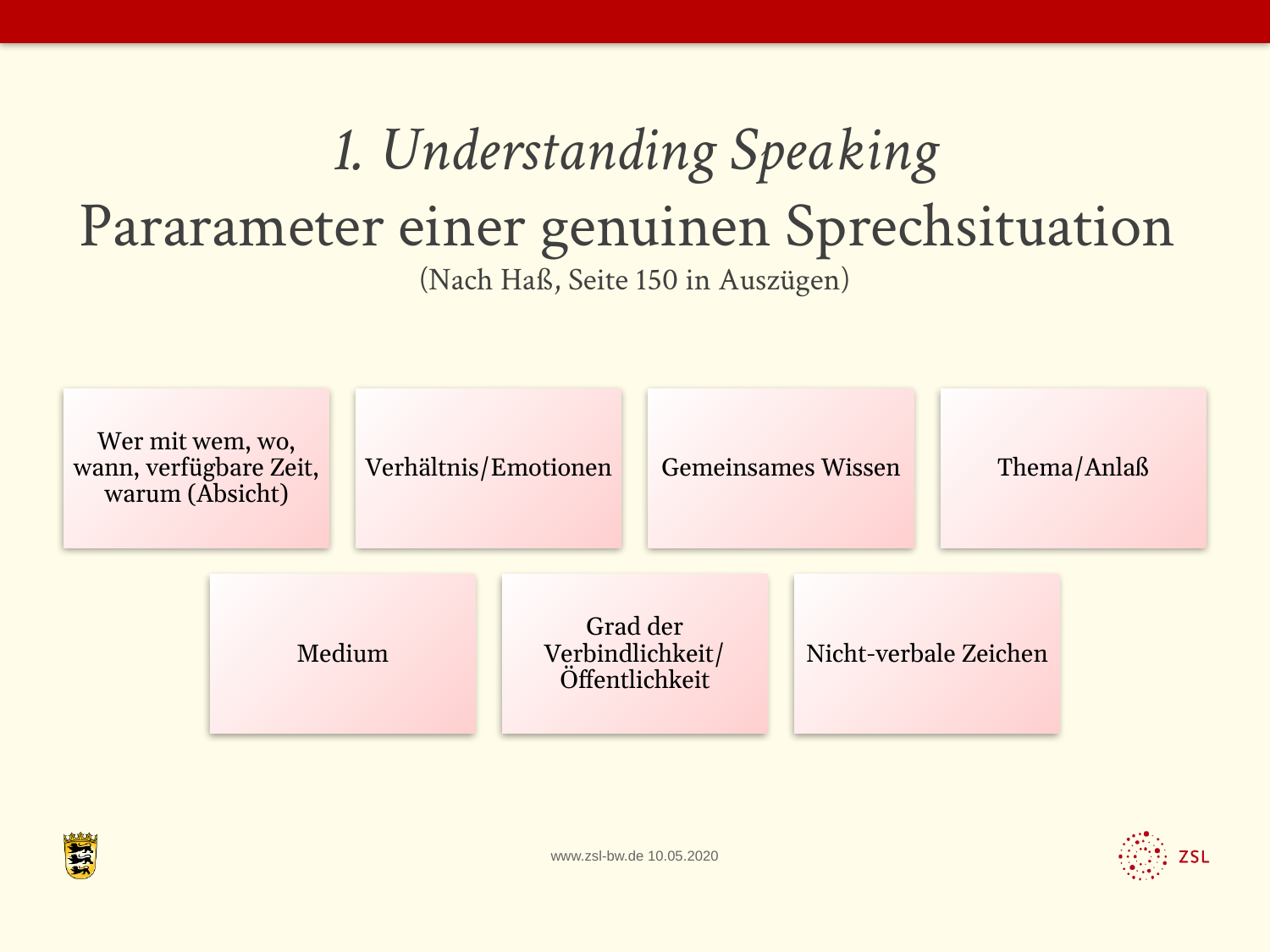

# 1. Understanding Speaking Pararameter einer genuinen Sprechsituation (Nach Haß, Seite 150 in Auszügen)
Wer mit wem, wo, wann, verfügbare Zeit, warum (Absicht)
Verhältnis/Emotionen
Gemeinsames Wissen
Thema/Anlaß
Medium
Grad der Verbindlichkeit/
Öffentlichkeit
Nicht-verbale Zeichen